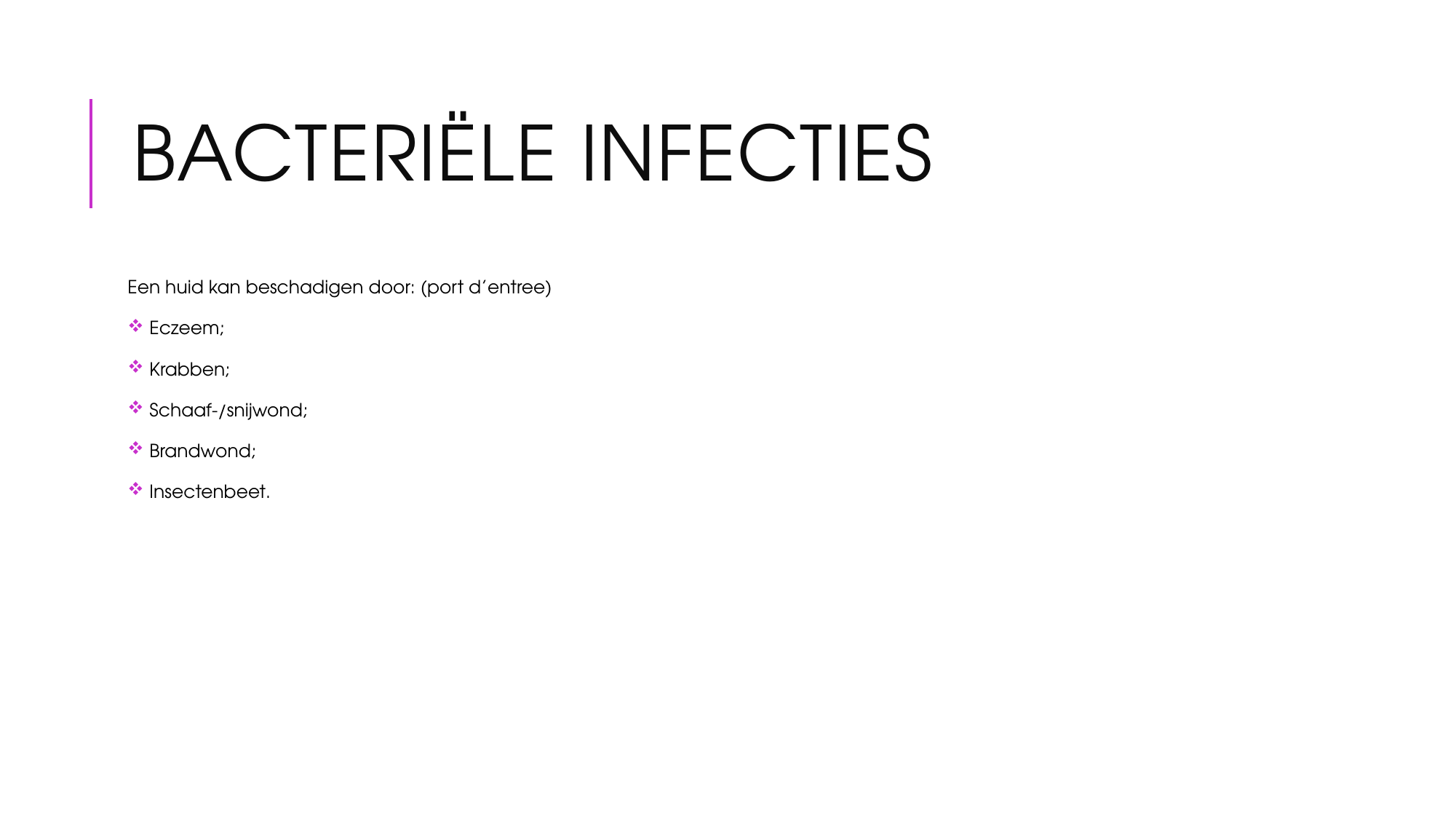

# Bacteriële infecties
Een huid kan beschadigen door: (port d’entree)
 Eczeem;
 Krabben;
 Schaaf-/snijwond;
 Brandwond;
 Insectenbeet.